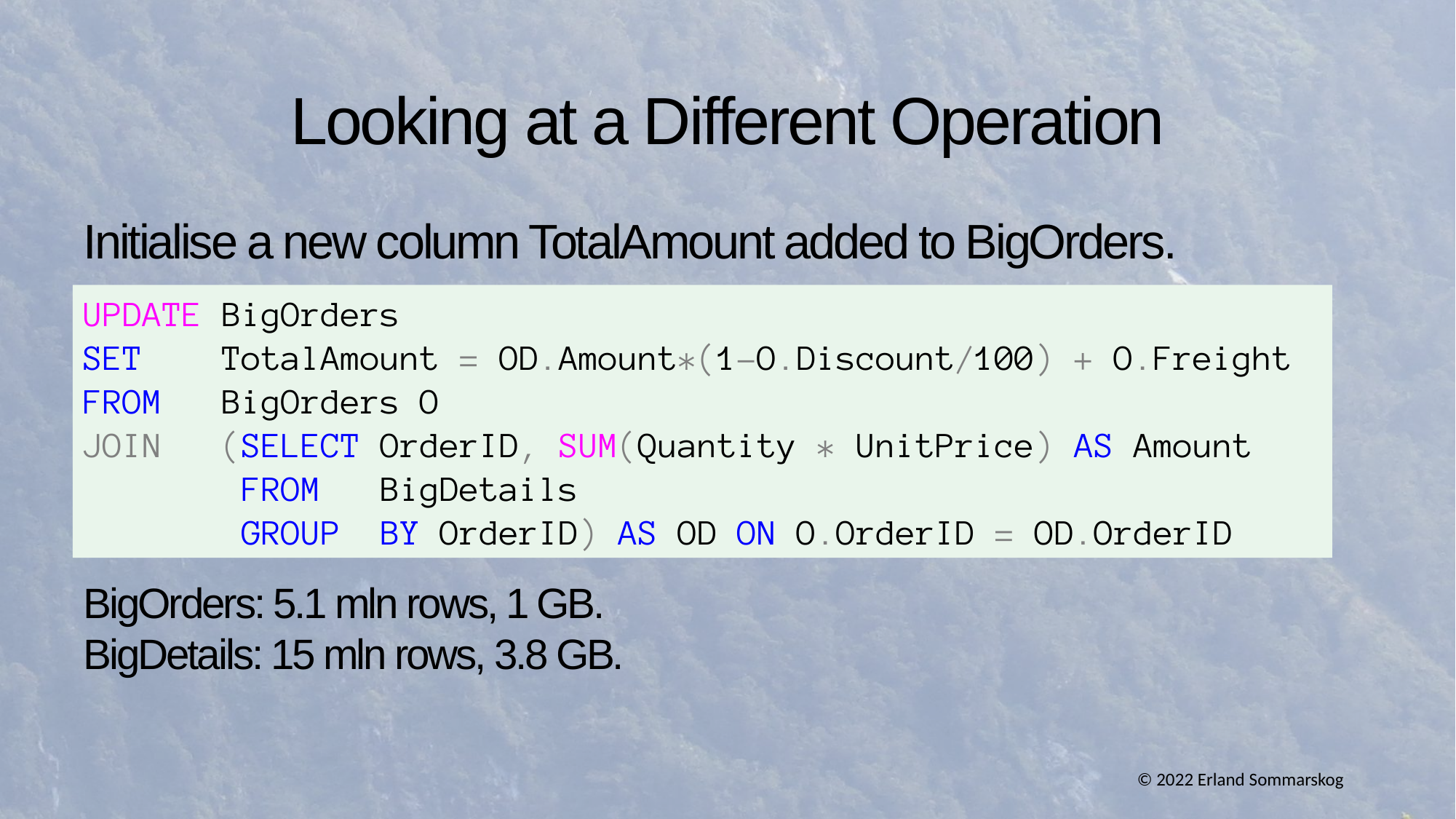

# Looking at a Different Operation
Initialise a new column TotalAmount added to BigOrders.
UPDATE BigOrders
SET    TotalAmount = OD.Amount*(1-O.Discount/100) + O.Freight
FROM   BigOrders O
JOIN   (SELECT OrderID, SUM(Quantity * UnitPrice) AS Amount
        FROM   BigDetails
        GROUP  BY OrderID) AS OD ON O.OrderID = OD.OrderID
BigOrders: 5.1 mln rows, 1 GB.
BigDetails: 15 mln rows, 3.8 GB.
© 2022 Erland Sommarskog